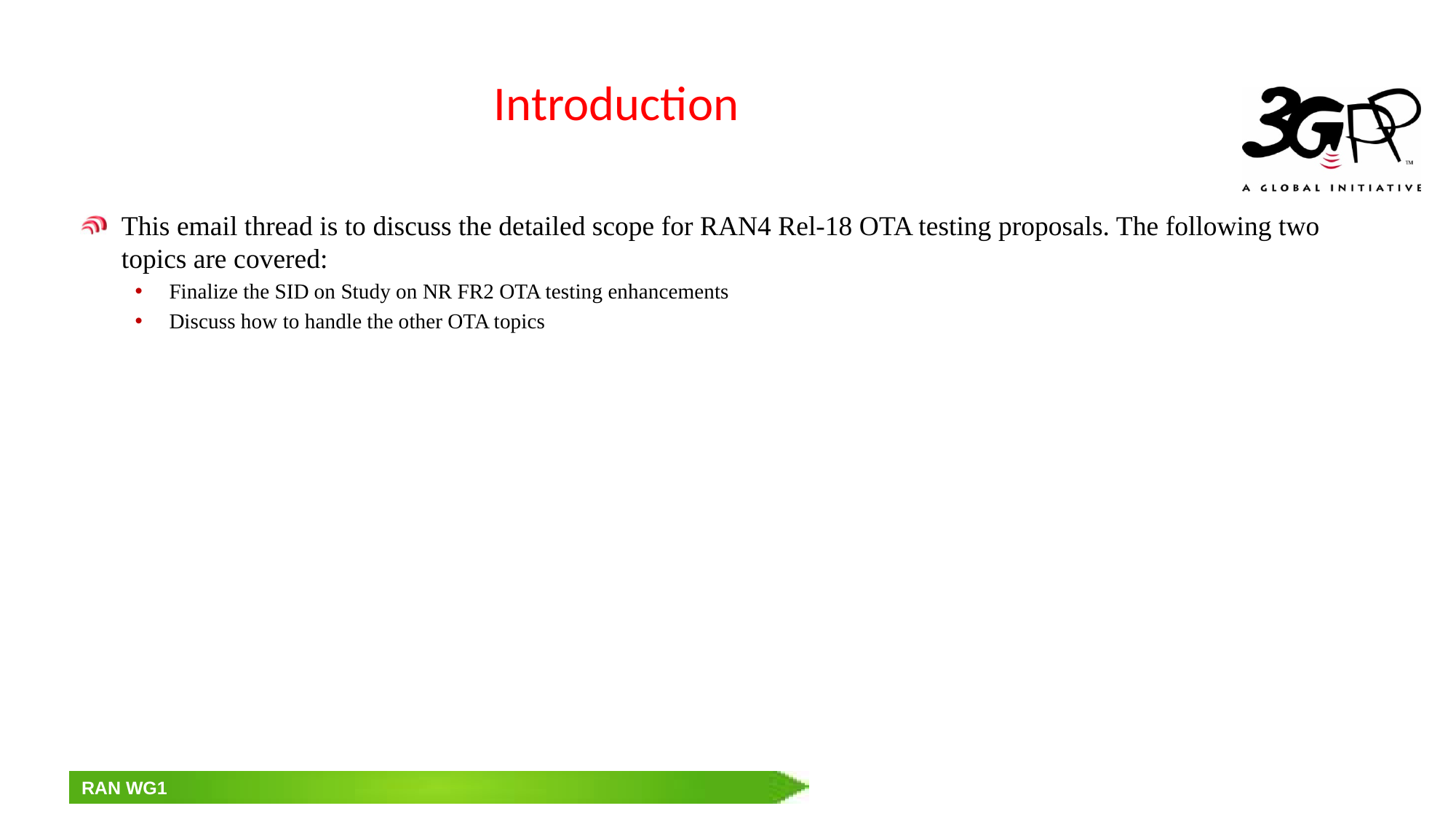

# Introduction
This email thread is to discuss the detailed scope for RAN4 Rel-18 OTA testing proposals. The following two
topics are covered:
Finalize the SID on Study on NR FR2 OTA testing enhancements
Discuss how to handle the other OTA topics